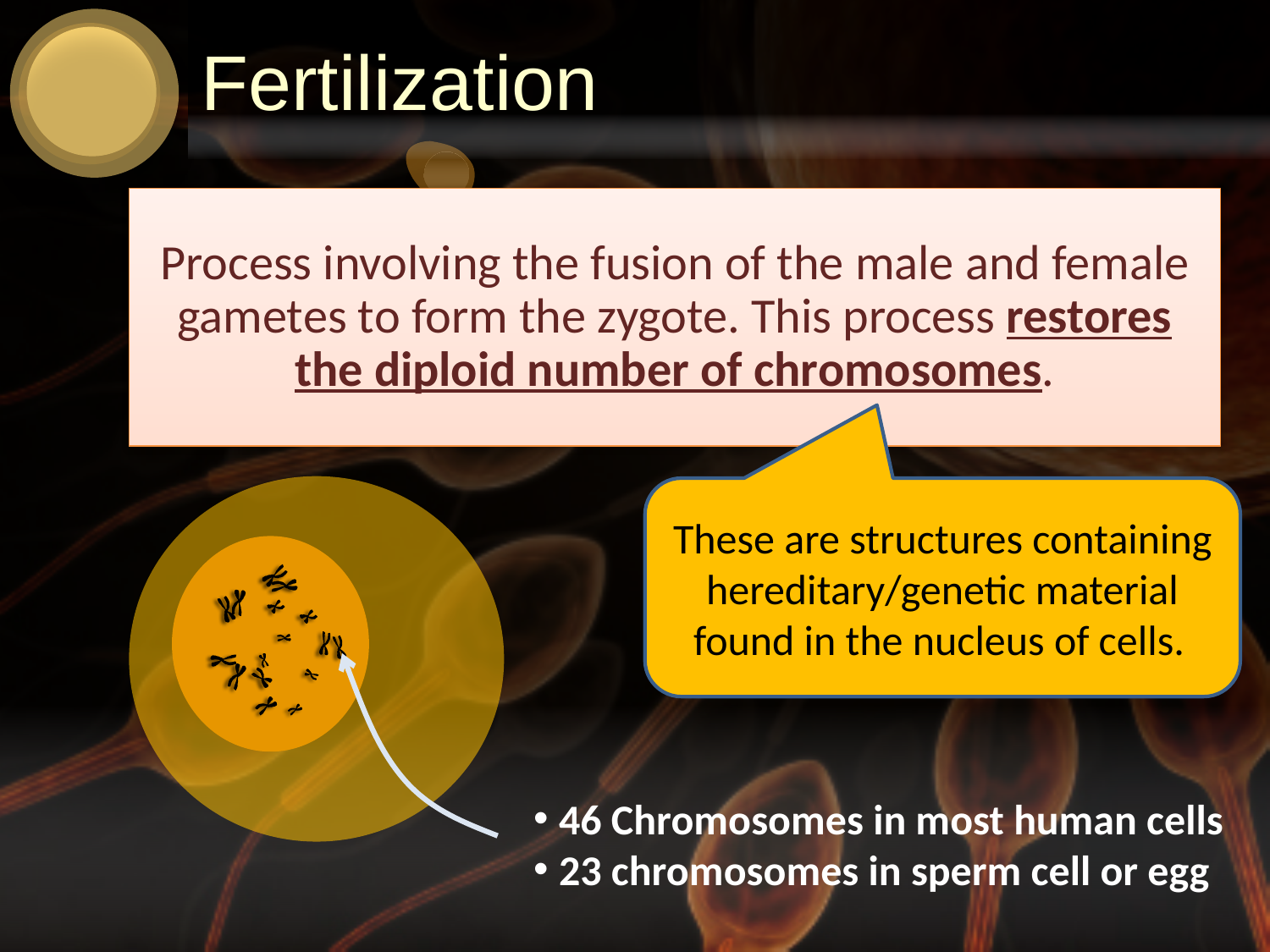

# Fertilization
Process involving the fusion of the male and female gametes to form the zygote. This process restores the diploid number of chromosomes.

46 Chromosomes in most human cells
23 chromosomes in sperm cell or egg

These are structures containing hereditary/genetic material found in the nucleus of cells.